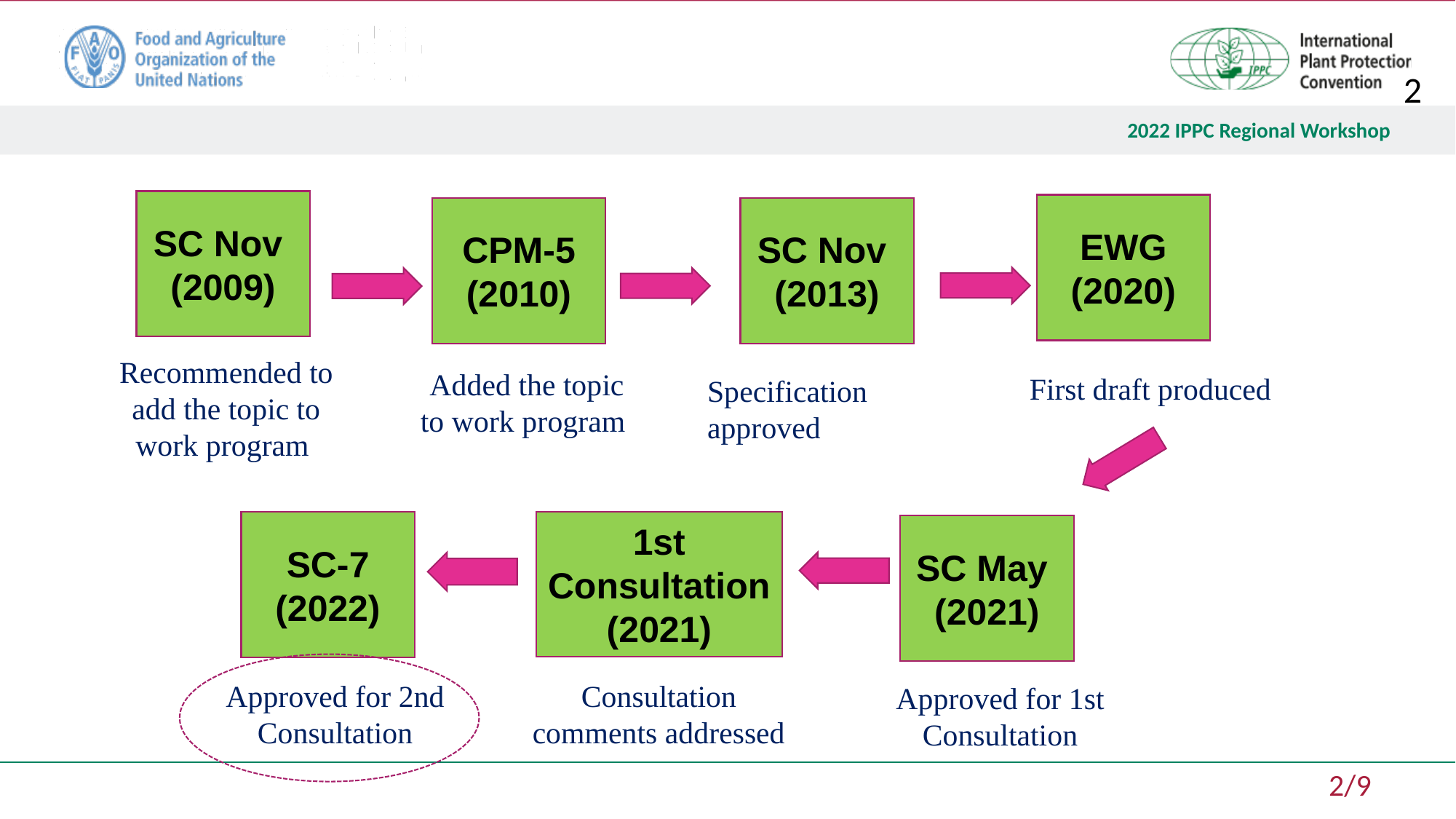

2
SC Nov  (2009)
EWG
(2020)
CPM-5 (2010)
SC Nov  (2013)

Recommended to add the topic to work program
Added the topic to work program
First draft produced
Specification approved

SC-7 (2022)
1st
Consultation
(2021)
SC May  (2021)

Consultation comments addressed
Approved for 2nd Consultation
Approved for 1st Consultation